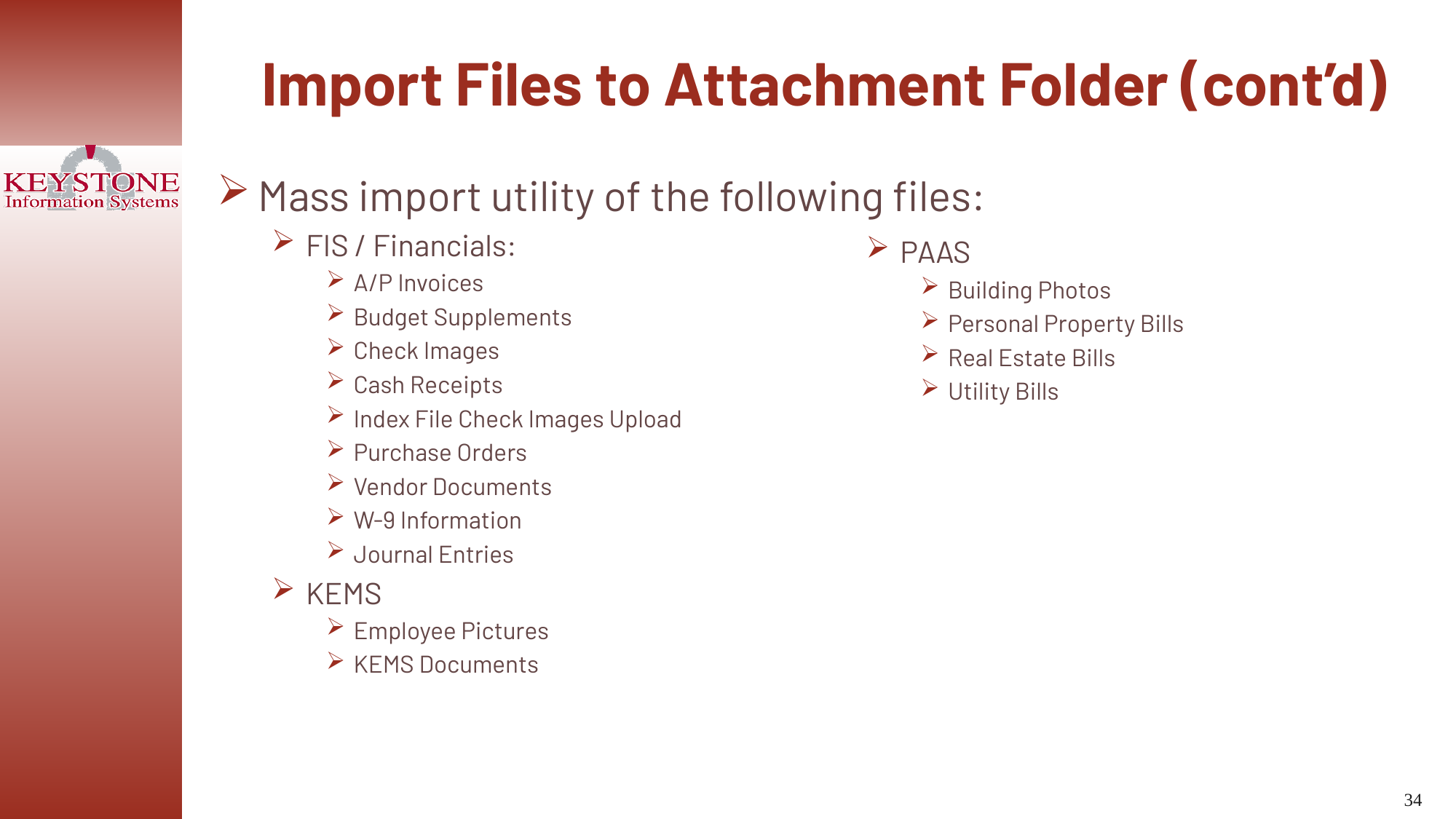

Import Files to Attachment Folder (cont’d)
Mass import utility of the following files:
FIS / Financials:
A/P Invoices
Budget Supplements
Check Images
Cash Receipts
Index File Check Images Upload
Purchase Orders
Vendor Documents
W-9 Information
Journal Entries
KEMS
Employee Pictures
KEMS Documents
PAAS
Building Photos
Personal Property Bills
Real Estate Bills
Utility Bills
34